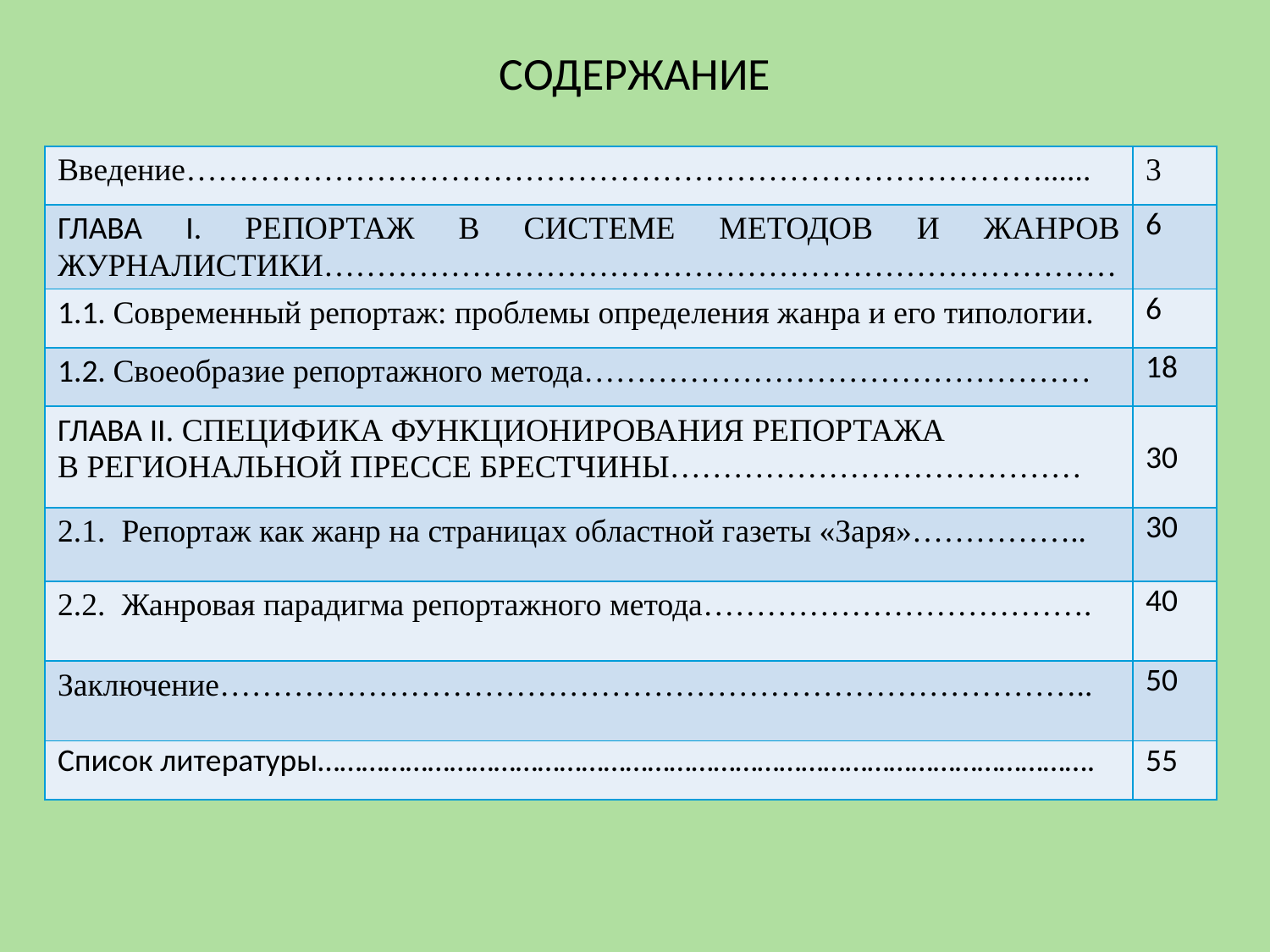

# СОДЕРЖАНИЕ
| Введение………………………………………………………………………...... | 3 |
| --- | --- |
| ГЛАВА I. РЕПОРТАЖ В СИСТЕМЕ МЕТОДОВ И ЖАНРОВ ЖУРНАЛИСТИКИ………………………………………………………………… | 6 |
| 1.1. Современный репортаж: проблемы определения жанра и его типологии. | 6 |
| 1.2. Своеобразие репортажного метода………………………………………… | 18 |
| ГЛАВА II. СПЕЦИФИКА ФУНКЦИОНИРОВАНИЯ РЕПОРТАЖА В РЕГИОНАЛЬНОЙ ПРЕССЕ БРЕСТЧИНЫ………………………………… | 30 |
| 2.1. Репортаж как жанр на страницах областной газеты «Заря»…………….. | 30 |
| 2.2. Жанровая парадигма репортажного метода………………………………. | 40 |
| Заключение……………………………………………………………………….. | 50 |
| Список литературы……………………………………………………………………………………………. | 55 |